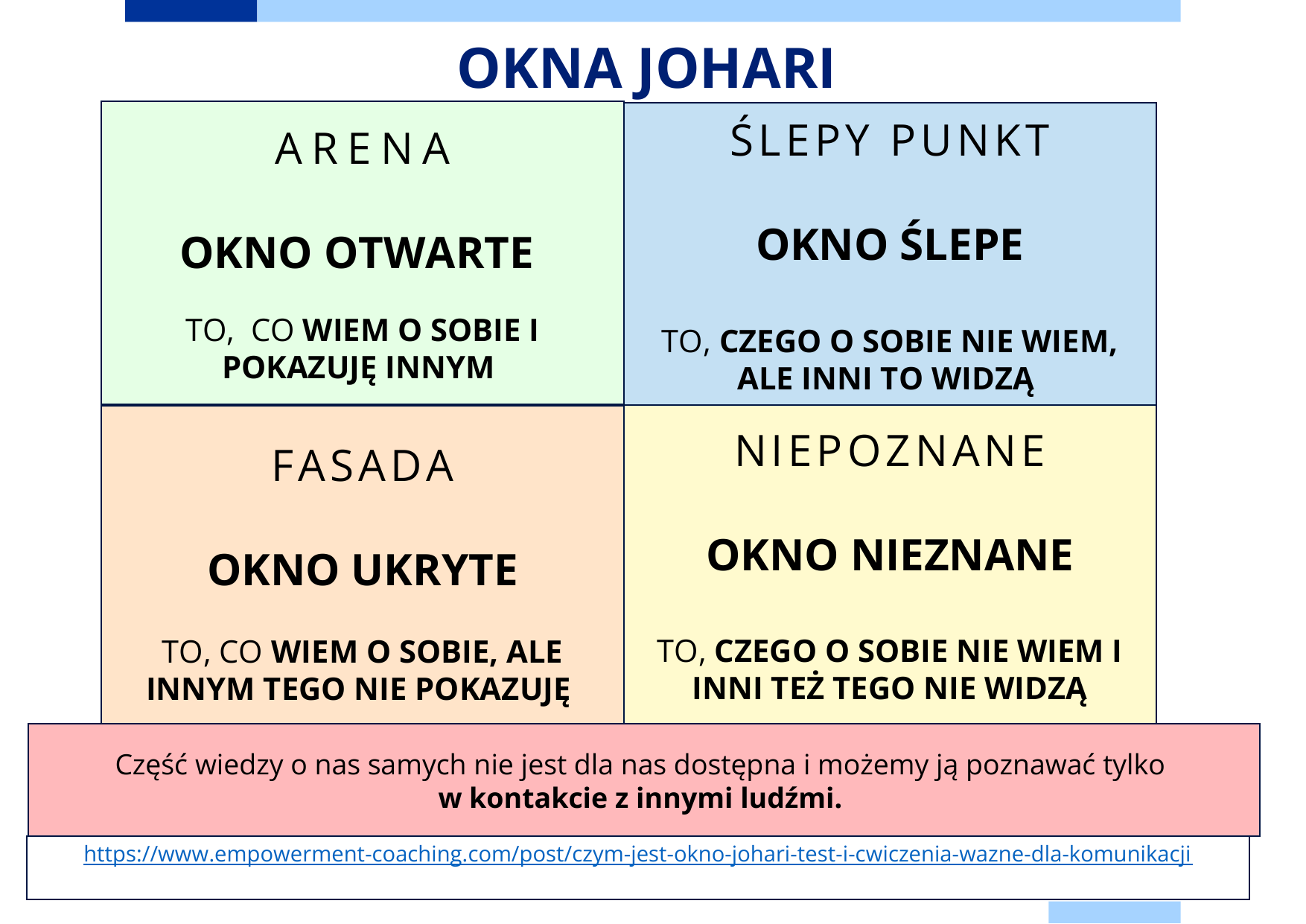

# OKNA JOHARI
ARENA

OKNO OTWARTE

TO,  CO WIEM O SOBIE I POKAZUJĘ INNYM

ŚLEPY PUNKT

OKNO ŚLEPE

TO, CZEGO O SOBIE NIE WIEM, ALE INNI TO WIDZĄ

NIEPOZNANE

OKNO NIEZNANE

TO, CZEGO O SOBIE NIE WIEM I INNI TEŻ TEGO NIE WIDZĄ

FASADA

OKNO UKRYTE

TO, CO WIEM O SOBIE, ALE INNYM TEGO NIE POKAZUJĘ

Część wiedzy o nas samych nie jest dla nas dostępna i możemy ją poznawać tylko
w kontakcie z innymi ludźmi.
https://www.empowerment-coaching.com/post/czym-jest-okno-johari-test-i-cwiczenia-wazne-dla-komunikacji

14